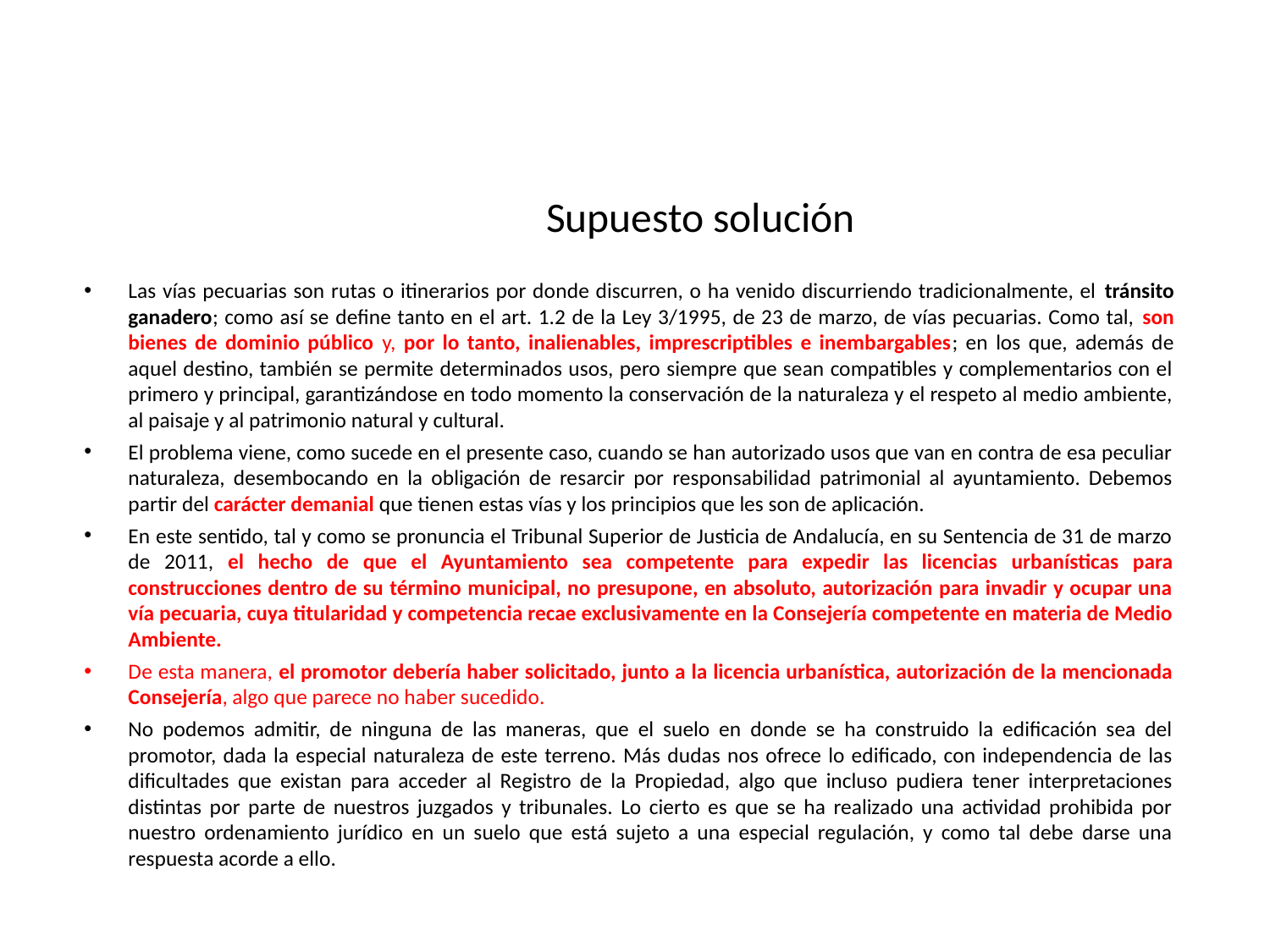

# Supuesto solución
Las vías pecuarias son rutas o itinerarios por donde discurren, o ha venido discurriendo tradicionalmente, el tránsito ganadero; como así se define tanto en el art. 1.2 de la Ley 3/1995, de 23 de marzo, de vías pecuarias. Como tal, son bienes de dominio público y, por lo tanto, inalienables, imprescriptibles e inembargables; en los que, además de aquel destino, también se permite determinados usos, pero siempre que sean compatibles y complementarios con el primero y principal, garantizándose en todo momento la conservación de la naturaleza y el respeto al medio ambiente, al paisaje y al patrimonio natural y cultural.
El problema viene, como sucede en el presente caso, cuando se han autorizado usos que van en contra de esa peculiar naturaleza, desembocando en la obligación de resarcir por responsabilidad patrimonial al ayuntamiento. Debemos partir del carácter demanial que tienen estas vías y los principios que les son de aplicación.
En este sentido, tal y como se pronuncia el Tribunal Superior de Justicia de Andalucía, en su Sentencia de 31 de marzo de 2011, el hecho de que el Ayuntamiento sea competente para expedir las licencias urbanísticas para construcciones dentro de su término municipal, no presupone, en absoluto, autorización para invadir y ocupar una vía pecuaria, cuya titularidad y competencia recae exclusivamente en la Consejería competente en materia de Medio Ambiente.
De esta manera, el promotor debería haber solicitado, junto a la licencia urbanística, autorización de la mencionada Consejería, algo que parece no haber sucedido.
No podemos admitir, de ninguna de las maneras, que el suelo en donde se ha construido la edificación sea del promotor, dada la especial naturaleza de este terreno. Más dudas nos ofrece lo edificado, con independencia de las dificultades que existan para acceder al Registro de la Propiedad, algo que incluso pudiera tener interpretaciones distintas por parte de nuestros juzgados y tribunales. Lo cierto es que se ha realizado una actividad prohibida por nuestro ordenamiento jurídico en un suelo que está sujeto a una especial regulación, y como tal debe darse una respuesta acorde a ello.